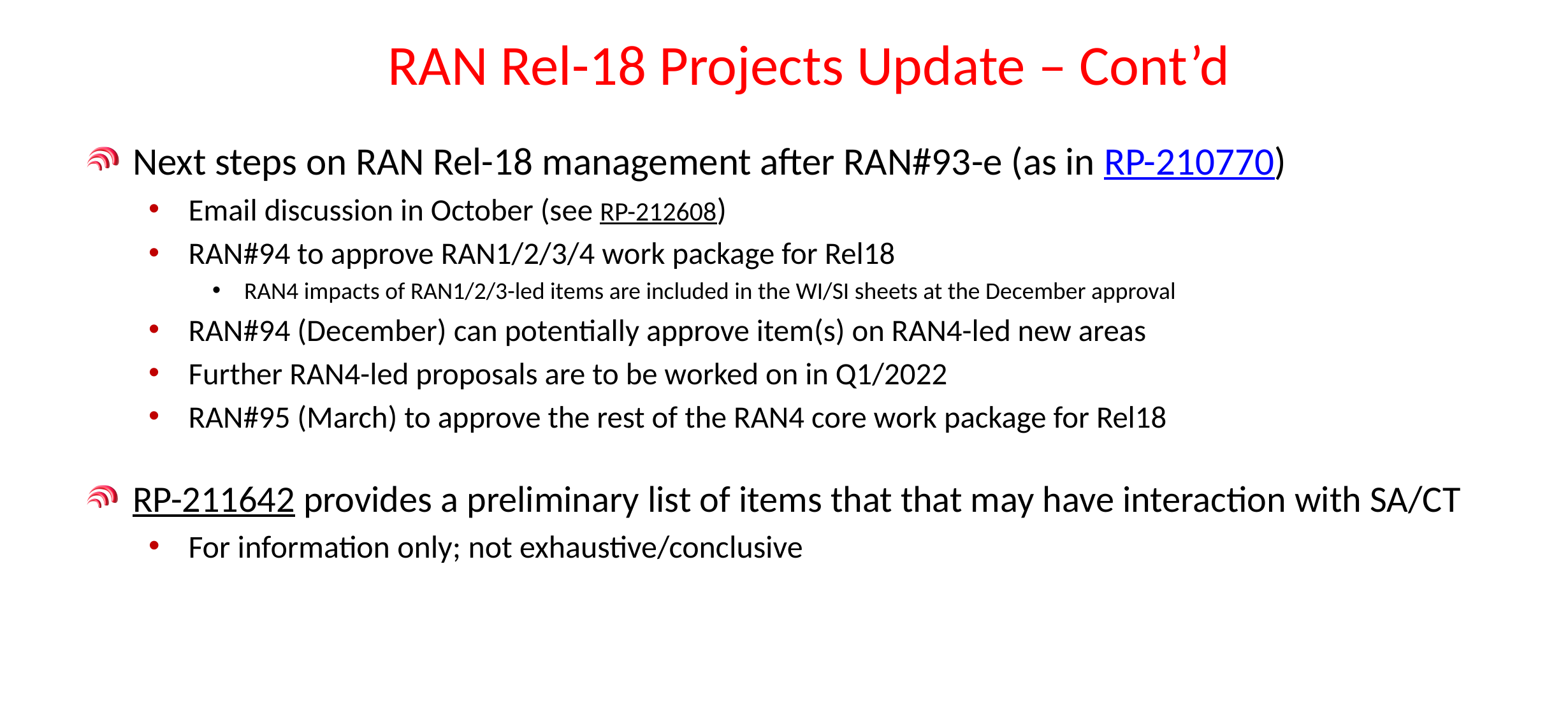

# RAN Rel-18 Projects Update – Cont’d
Next steps on RAN Rel-18 management after RAN#93-e (as in RP-210770)
Email discussion in October (see RP-212608)
RAN#94 to approve RAN1/2/3/4 work package for Rel18
RAN4 impacts of RAN1/2/3-led items are included in the WI/SI sheets at the December approval
RAN#94 (December) can potentially approve item(s) on RAN4-led new areas
Further RAN4-led proposals are to be worked on in Q1/2022
RAN#95 (March) to approve the rest of the RAN4 core work package for Rel18

RP-211642 provides a preliminary list of items that that may have interaction with SA/CT
For information only; not exhaustive/conclusive